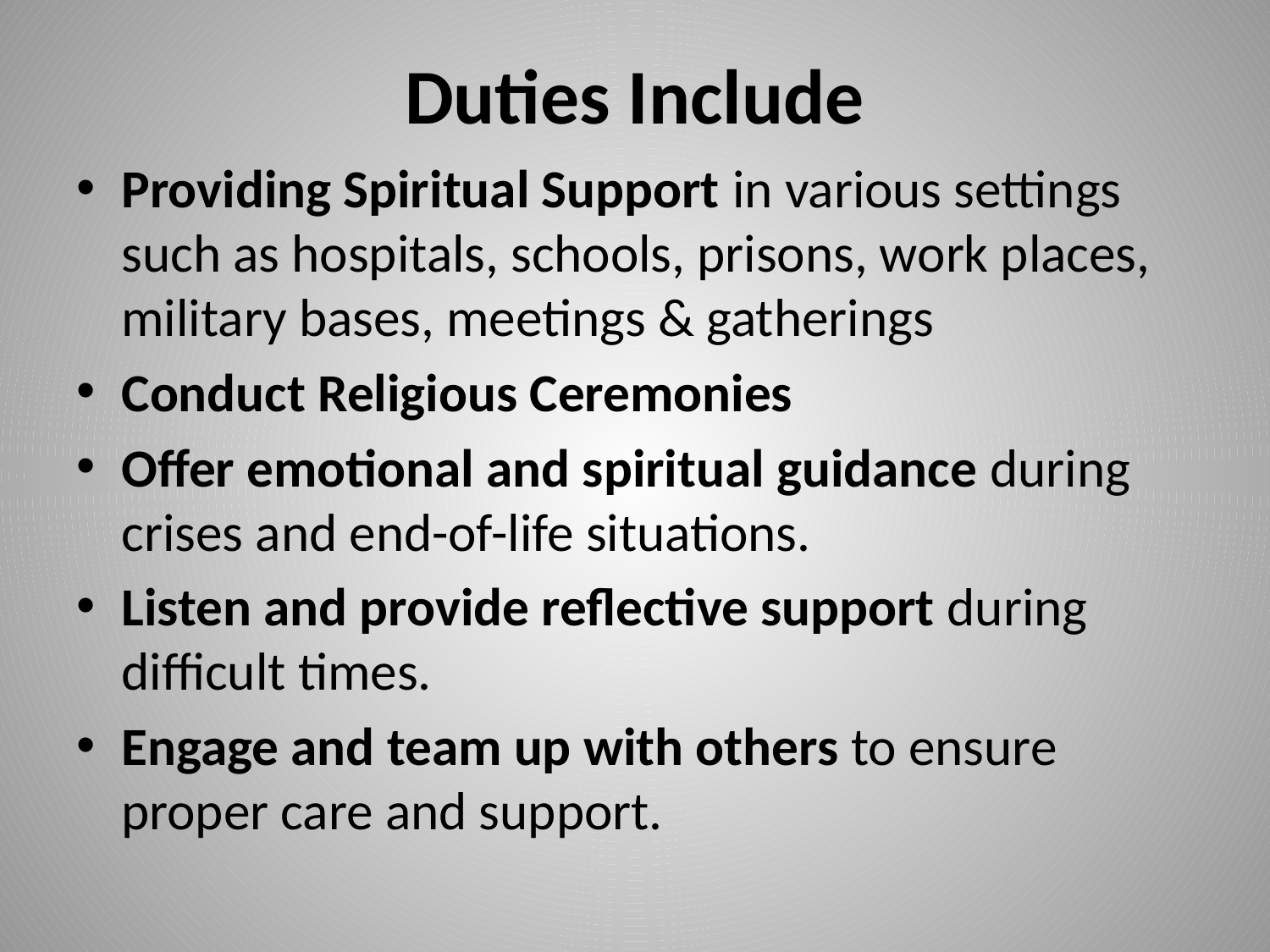

# Duties Include
Providing Spiritual Support in various settings such as hospitals, schools, prisons, work places, military bases, meetings & gatherings
Conduct Religious Ceremonies
Offer emotional and spiritual guidance during crises and end-of-life situations.
Listen and provide reflective support during difficult times.
Engage and team up with others to ensure proper care and support.